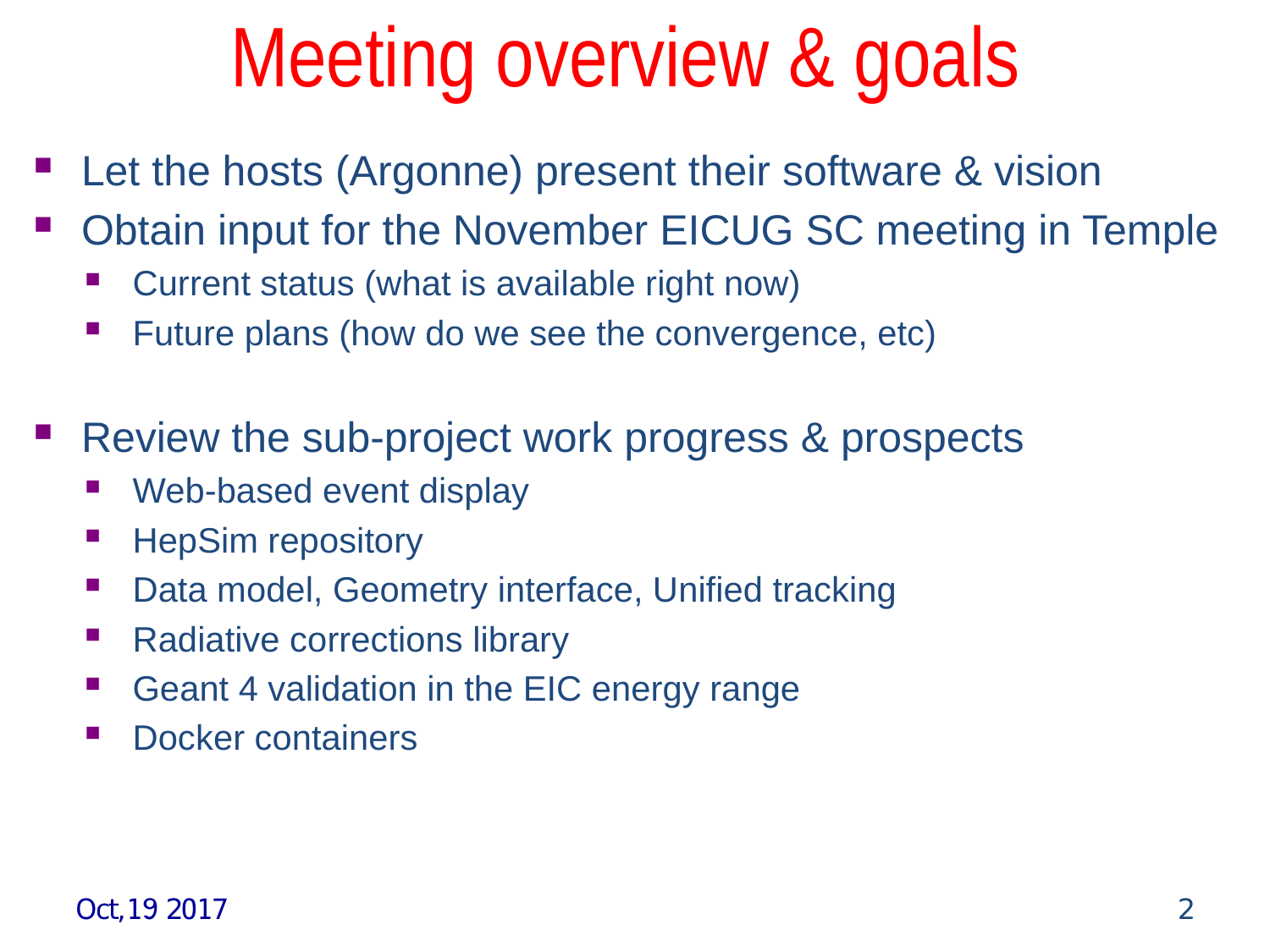

# Meeting overview & goals
Let the hosts (Argonne) present their software & vision
Obtain input for the November EICUG SC meeting in Temple
Current status (what is available right now)
Future plans (how do we see the convergence, etc)

Review the sub-project work progress & prospects
Web-based event display
HepSim repository
Data model, Geometry interface, Unified tracking
Radiative corrections library
Geant 4 validation in the EIC energy range
Docker containers
Oct,19 2017
2